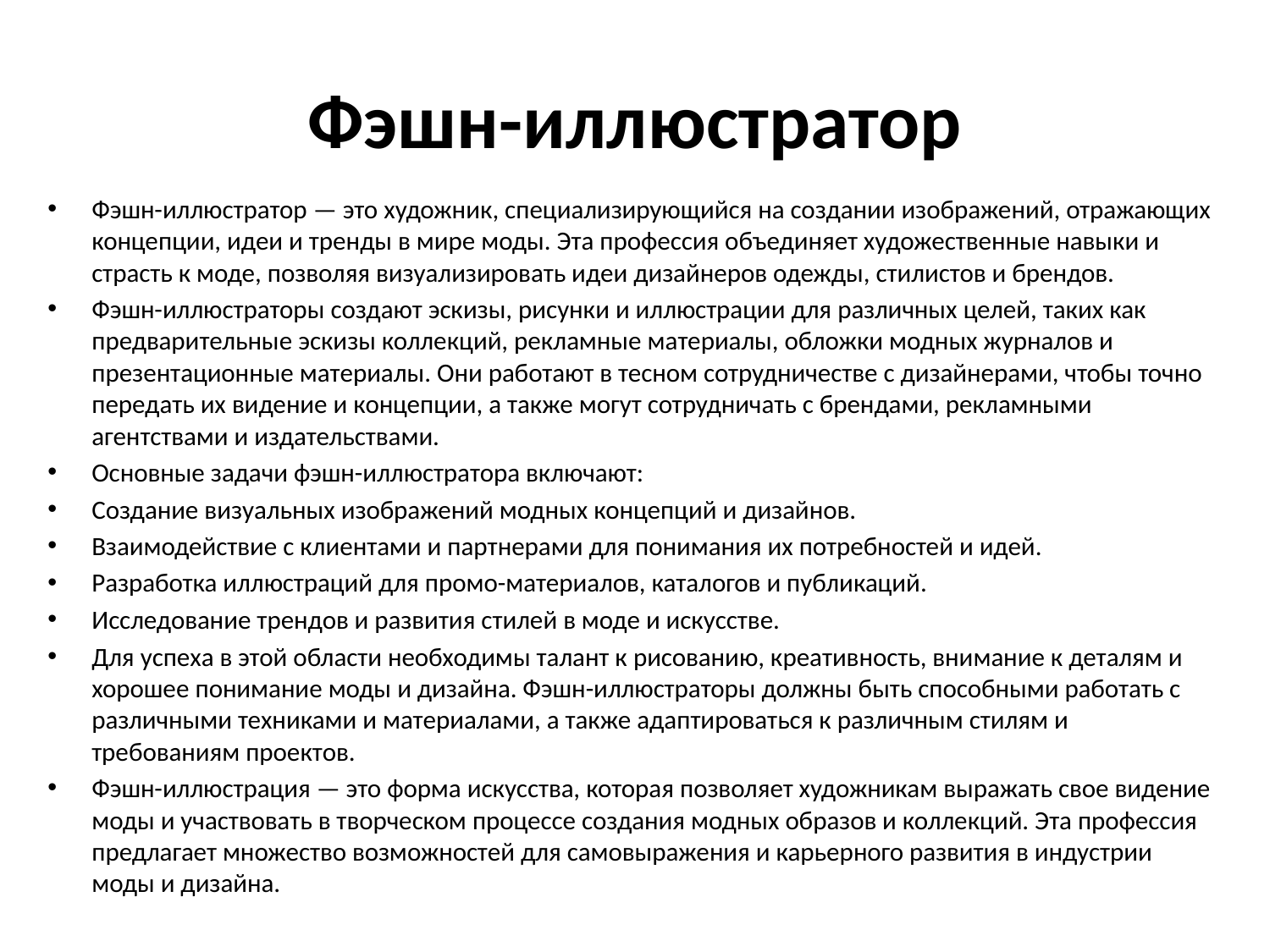

# Фэшн-иллюстратор
Фэшн-иллюстратор — это художник, специализирующийся на создании изображений, отражающих концепции, идеи и тренды в мире моды. Эта профессия объединяет художественные навыки и страсть к моде, позволяя визуализировать идеи дизайнеров одежды, стилистов и брендов.
Фэшн-иллюстраторы создают эскизы, рисунки и иллюстрации для различных целей, таких как предварительные эскизы коллекций, рекламные материалы, обложки модных журналов и презентационные материалы. Они работают в тесном сотрудничестве с дизайнерами, чтобы точно передать их видение и концепции, а также могут сотрудничать с брендами, рекламными агентствами и издательствами.
Основные задачи фэшн-иллюстратора включают:
Создание визуальных изображений модных концепций и дизайнов.
Взаимодействие с клиентами и партнерами для понимания их потребностей и идей.
Разработка иллюстраций для промо-материалов, каталогов и публикаций.
Исследование трендов и развития стилей в моде и искусстве.
Для успеха в этой области необходимы талант к рисованию, креативность, внимание к деталям и хорошее понимание моды и дизайна. Фэшн-иллюстраторы должны быть способными работать с различными техниками и материалами, а также адаптироваться к различным стилям и требованиям проектов.
Фэшн-иллюстрация — это форма искусства, которая позволяет художникам выражать свое видение моды и участвовать в творческом процессе создания модных образов и коллекций. Эта профессия предлагает множество возможностей для самовыражения и карьерного развития в индустрии моды и дизайна.